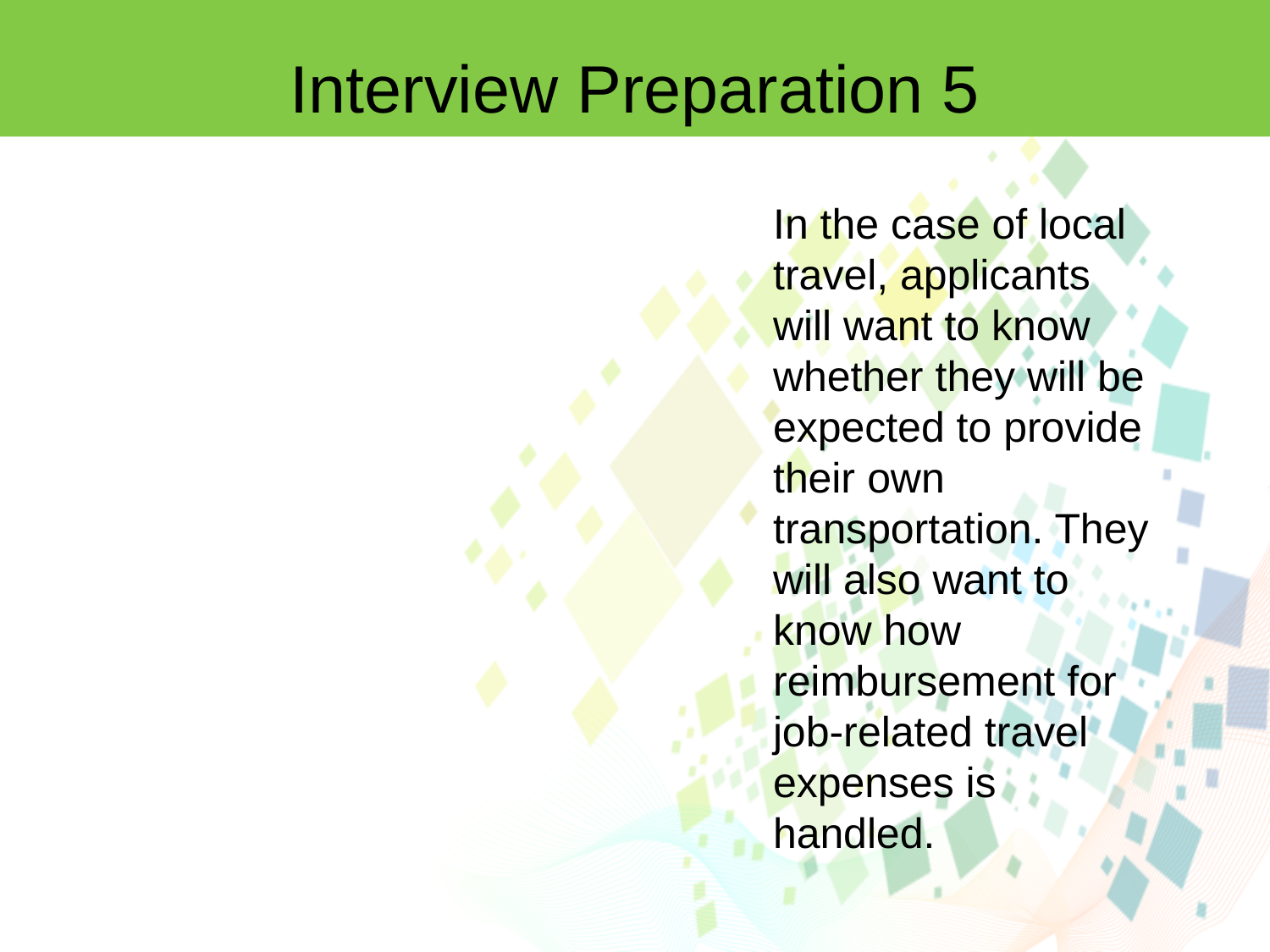

Interview Preparation 5
In the case of local travel, applicants will want to know whether they will be expected to provide their own transportation. They will also want to know how reimbursement for job-related travel expenses is handled.